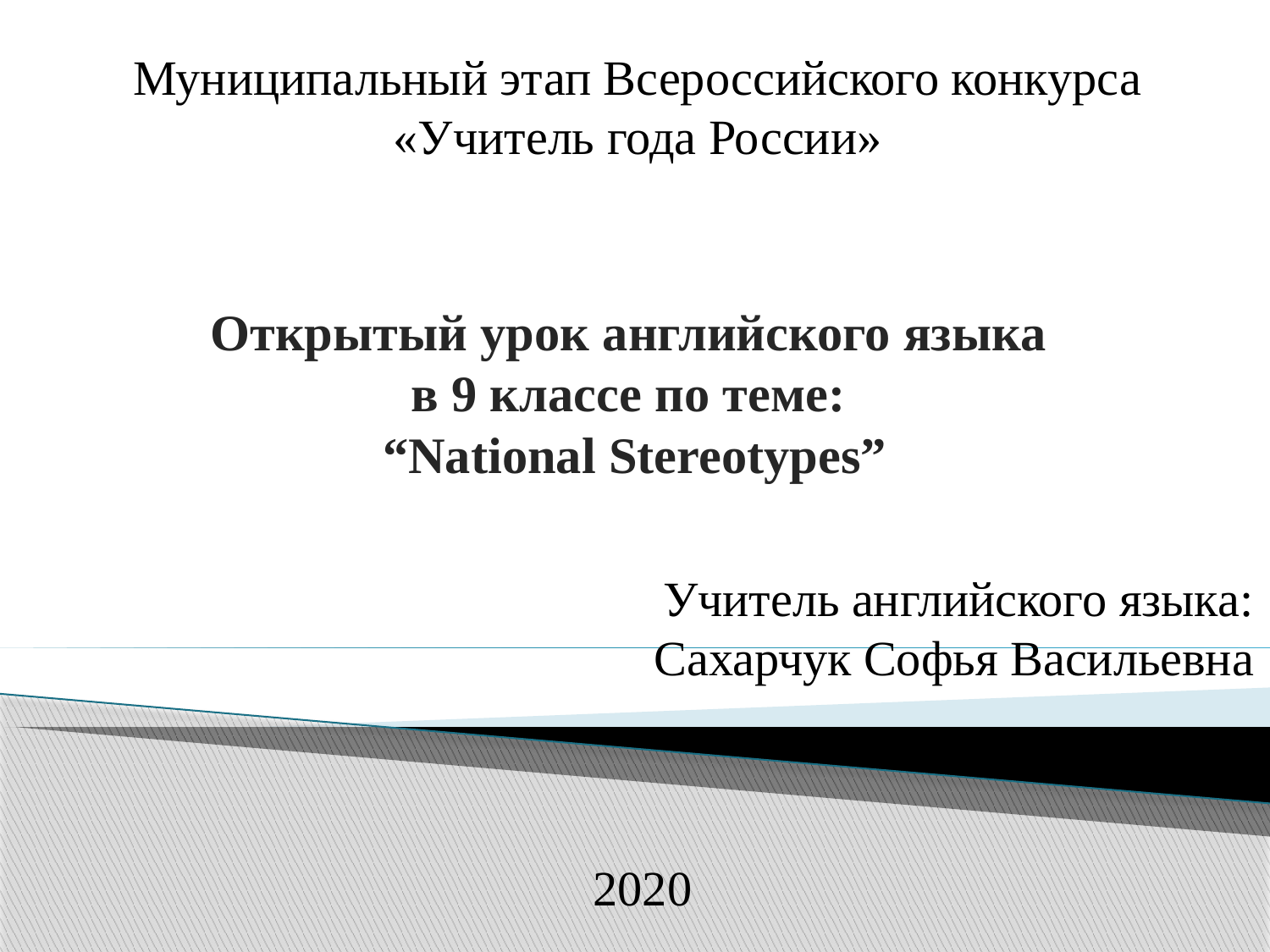

Муниципальный этап Всероссийского конкурса
«Учитель года России»
# Открытый урок английского языка в 9 классе по теме: “National Stereotypes”
Учитель английского языка:
Сахарчук Софья Васильевна
2020